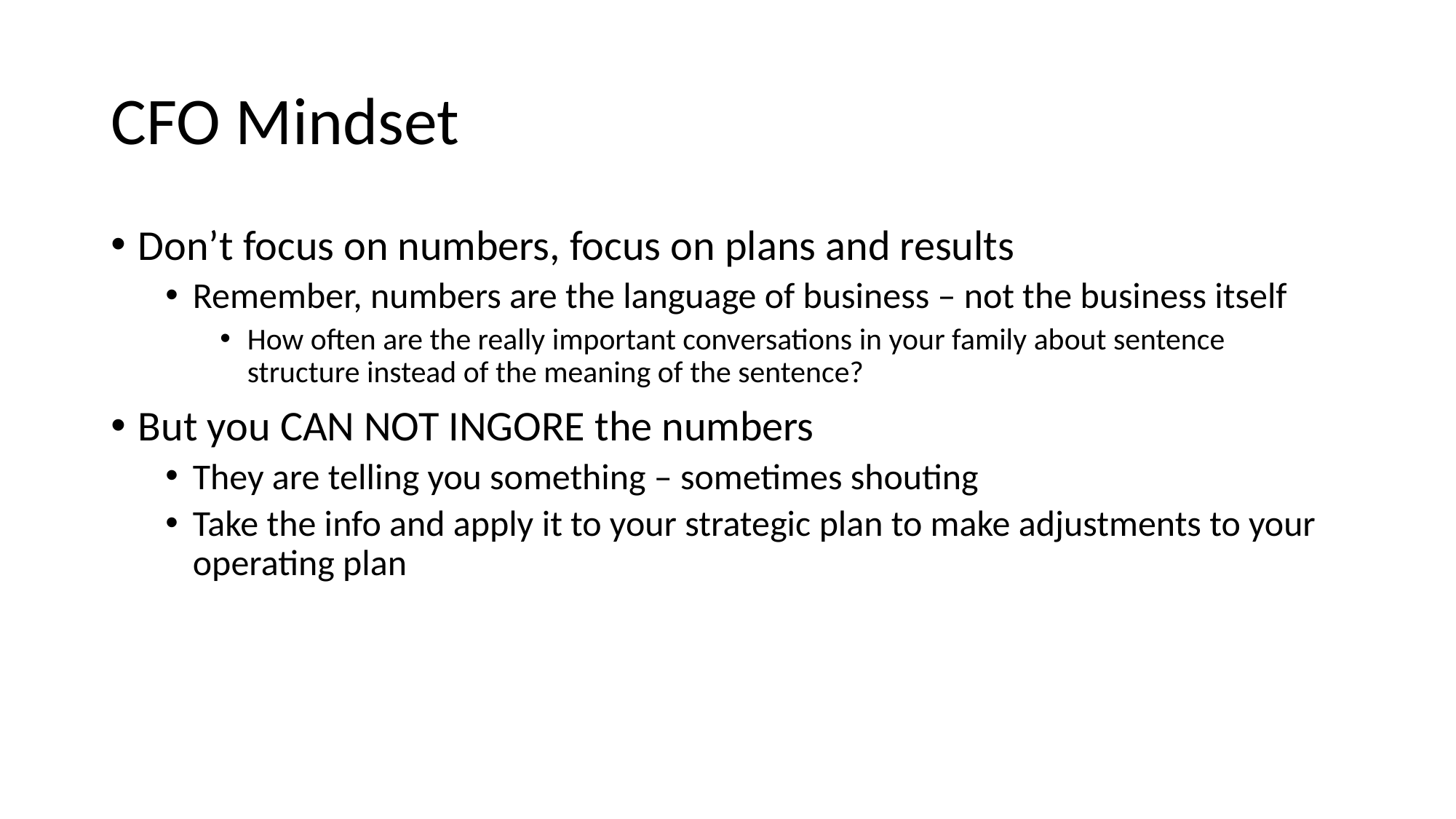

# CFO Mindset
Don’t focus on numbers, focus on plans and results
Remember, numbers are the language of business – not the business itself
How often are the really important conversations in your family about sentence structure instead of the meaning of the sentence?
But you CAN NOT INGORE the numbers
They are telling you something – sometimes shouting
Take the info and apply it to your strategic plan to make adjustments to your operating plan